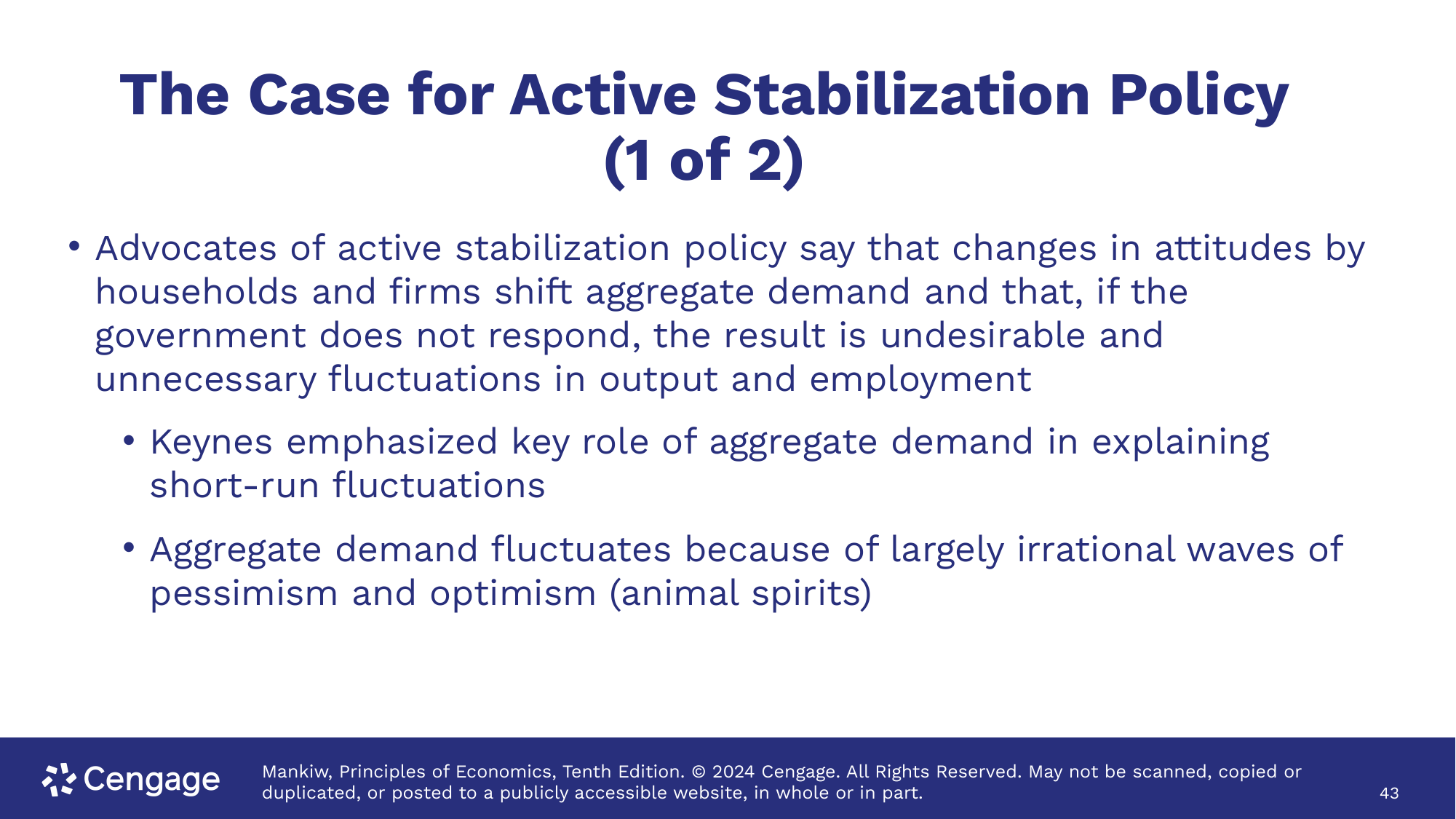

# The Case for Active Stabilization Policy (1 of 2)
Advocates of active stabilization policy say that changes in attitudes by households and firms shift aggregate demand and that, if the government does not respond, the result is undesirable and unnecessary fluctuations in output and employment
Keynes emphasized key role of aggregate demand in explaining short-run fluctuations
Aggregate demand fluctuates because of largely irrational waves of pessimism and optimism (animal spirits)